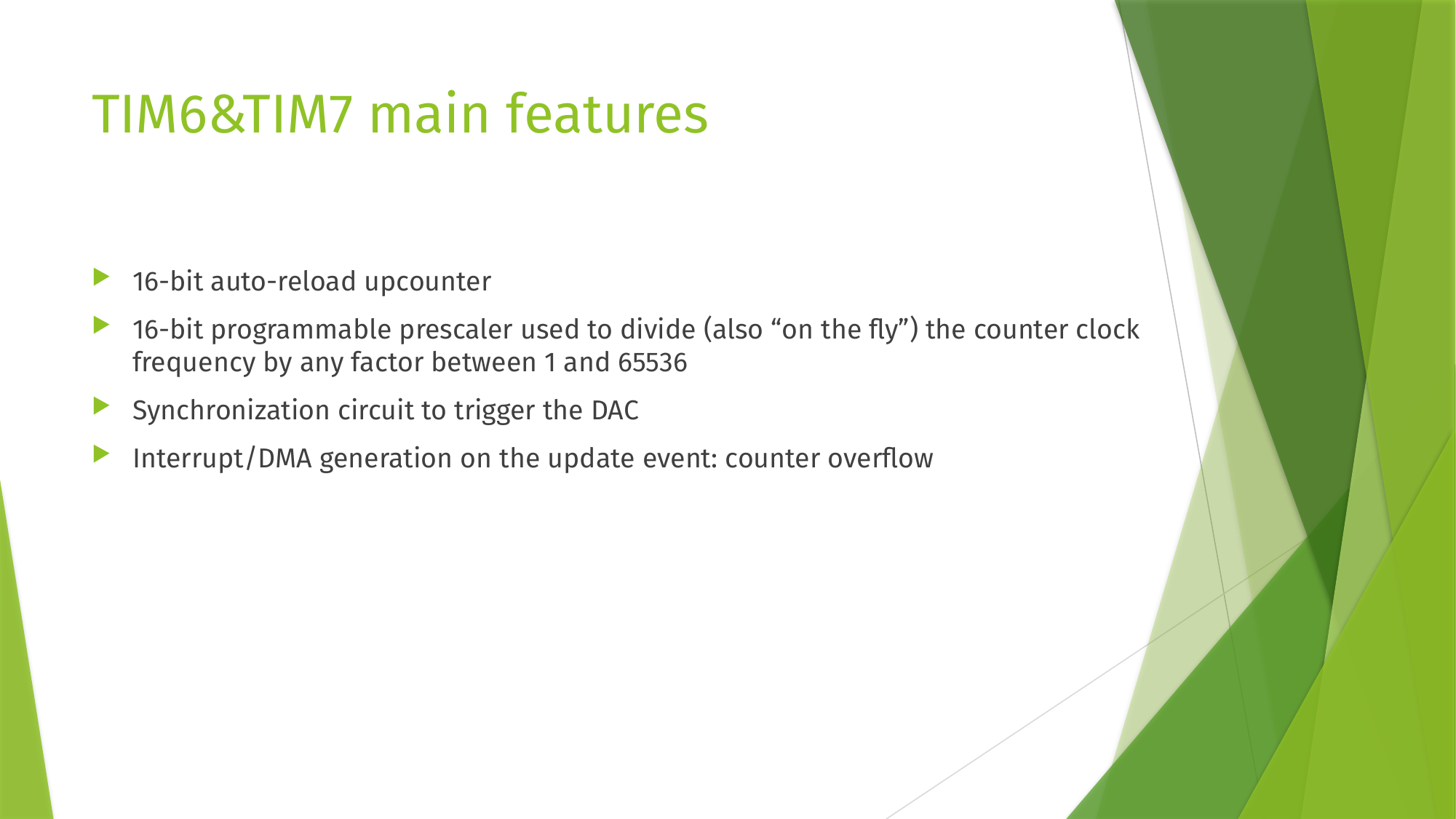

# TIM6&TIM7 main features
16-bit auto-reload upcounter
16-bit programmable prescaler used to divide (also “on the fly”) the counter clock frequency by any factor between 1 and 65536
Synchronization circuit to trigger the DAC
Interrupt/DMA generation on the update event: counter overflow